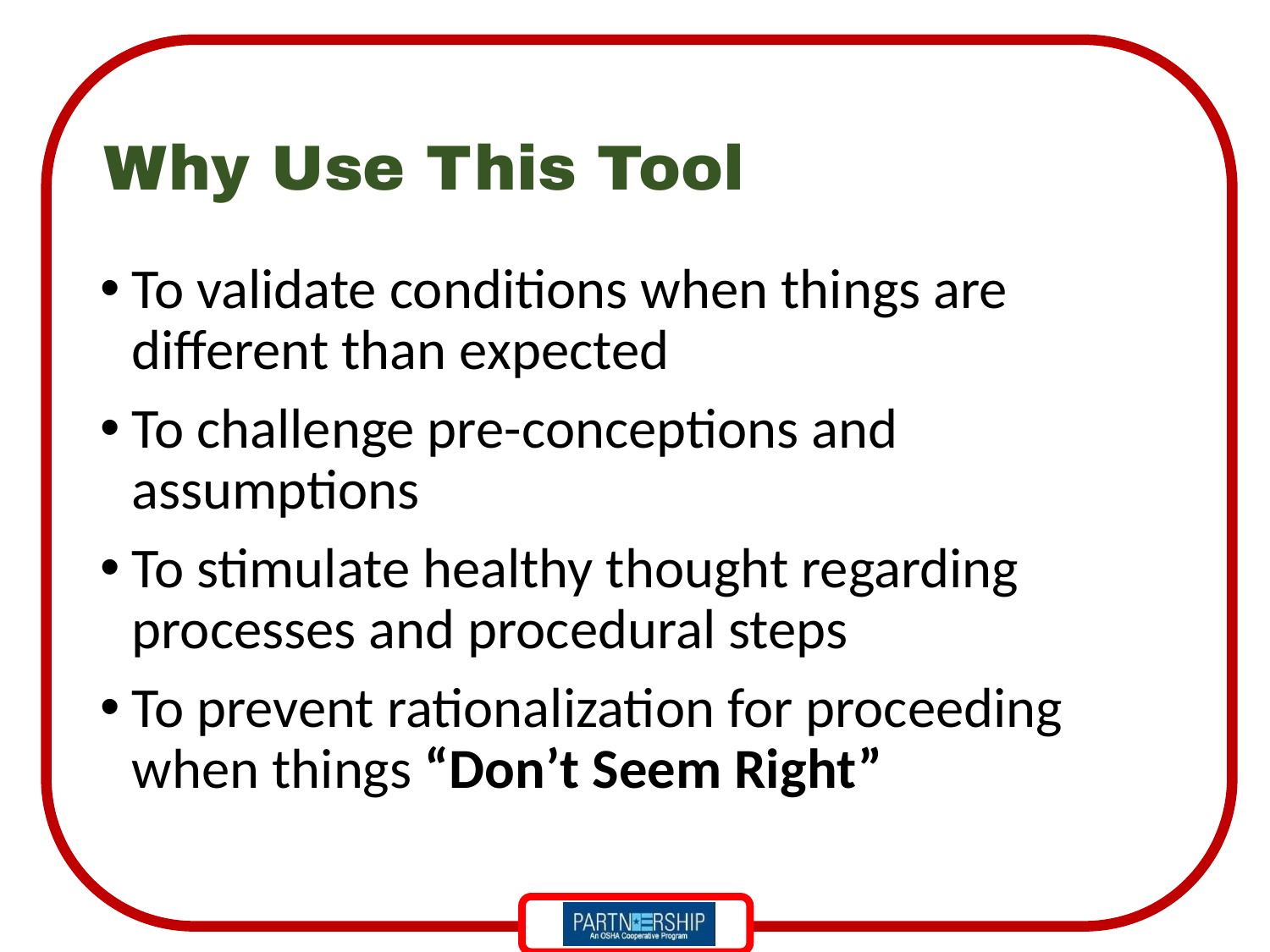

# Why Use This Tool
To validate conditions when things are different than expected
To challenge pre-conceptions and assumptions
To stimulate healthy thought regarding processes and procedural steps
To prevent rationalization for proceeding when things “Don’t Seem Right”